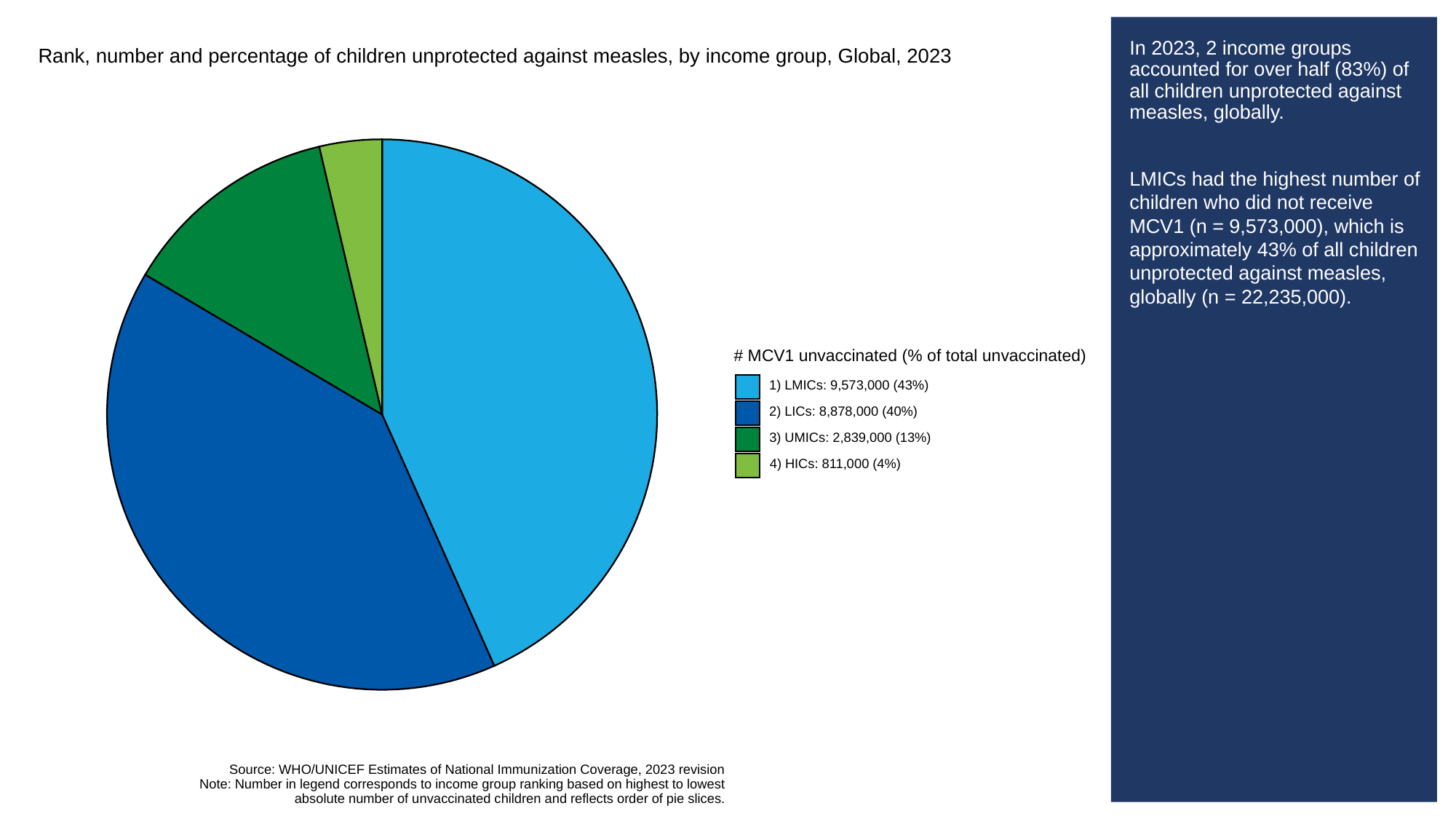

# In 2023, 2 income groups accounted for over half (83%) of all children unprotected against measles, globally.

LMICs had the highest number of children who did not receive MCV1 (n = 9,573,000), which is approximately 43% of all children unprotected against measles, globally (n = 22,235,000).

Rank, number and percentage of children unprotected against measles, by income group, Global, 2023

# MCV1 unvaccinated (% of total unvaccinated)

1) LMICs: 9,573,000 (43%)

2) LICs: 8,878,000 (40%)

3) UMICs: 2,839,000 (13%)

4) HICs: 811,000 (4%)
Source: WHO/UNICEF Estimates of National Immunization Coverage, 2023 revision
Note: Number in legend corresponds to income group ranking based on highest to lowest
absolute number of unvaccinated children and reflects order of pie slices.